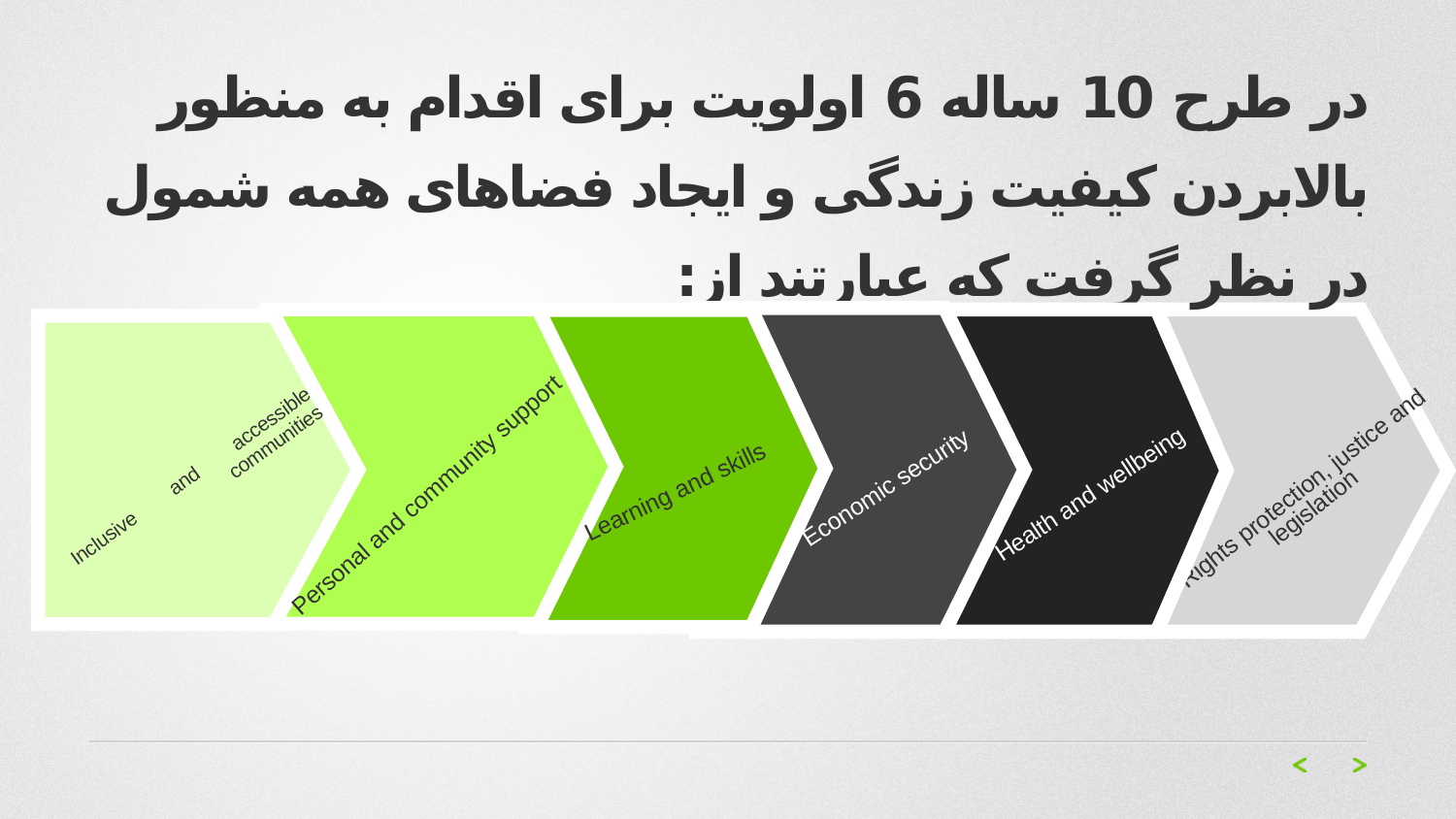

# در طرح 10 ساله 6 اولویت برای اقدام به منظور بالابردن کیفیت زندگی و ایجاد فضاهای همه شمول در نظر گرفت که عبارتند از:

Inclusive and accessible communities
Rights protection, justice and
legislation
Personal and community support
Learning and skills
Health and wellbeing
Economic security